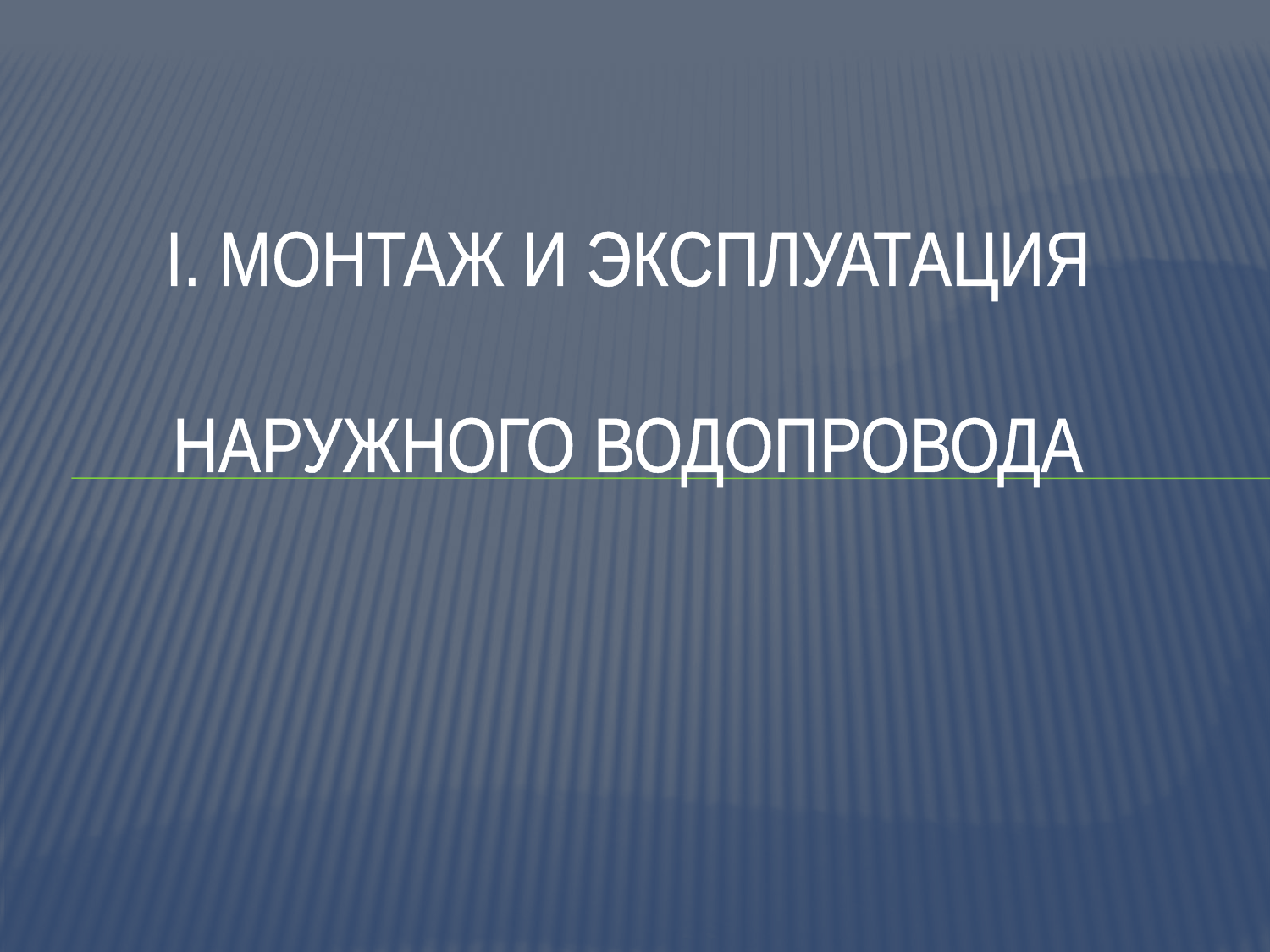

# I. МОНТАЖ И ЭКСПЛУАТАЦИЯ НАРУЖНОГО ВОДОПРОВОДА